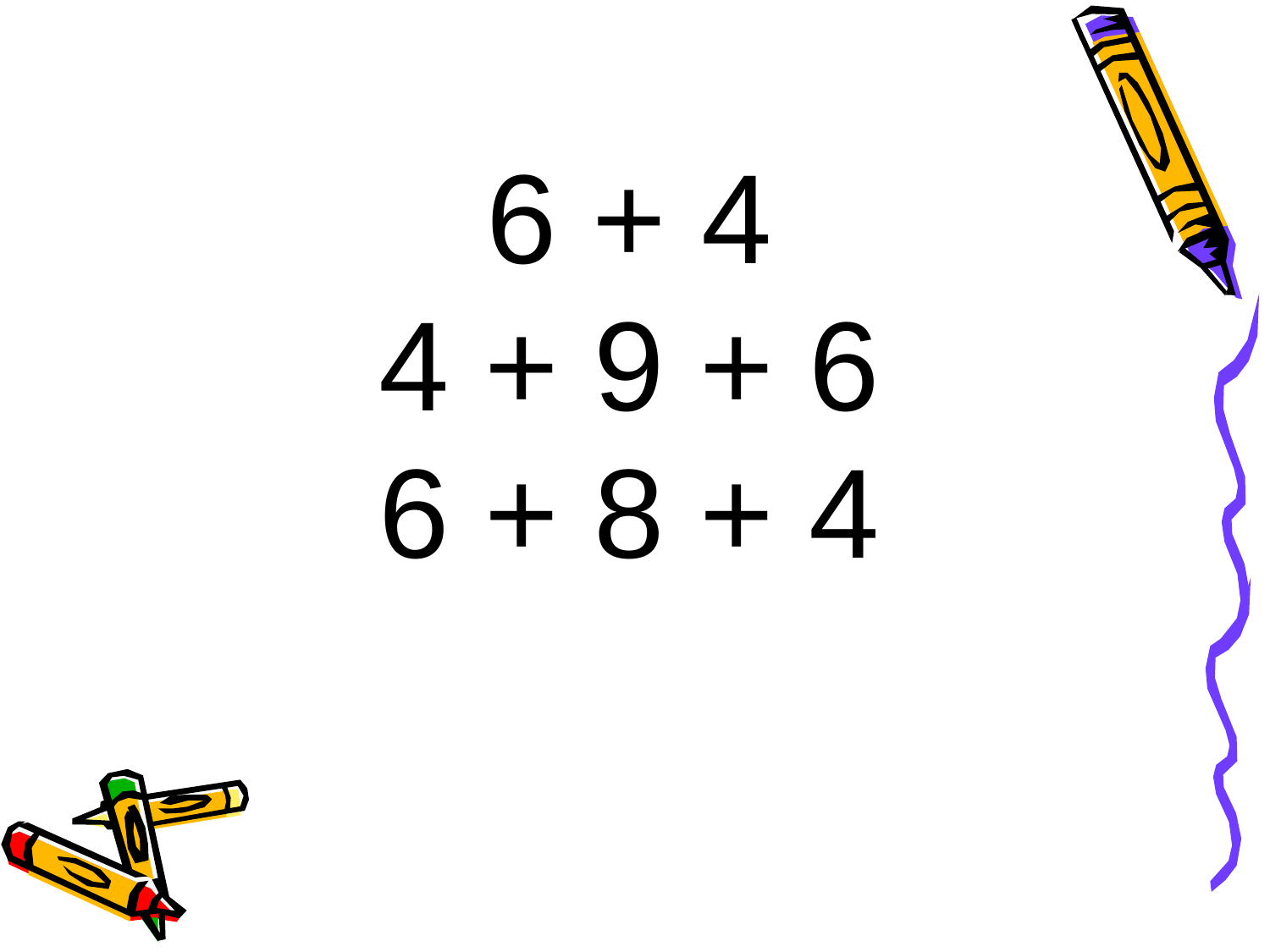

6 + 4
4 + 9 + 6
6 + 8 + 4